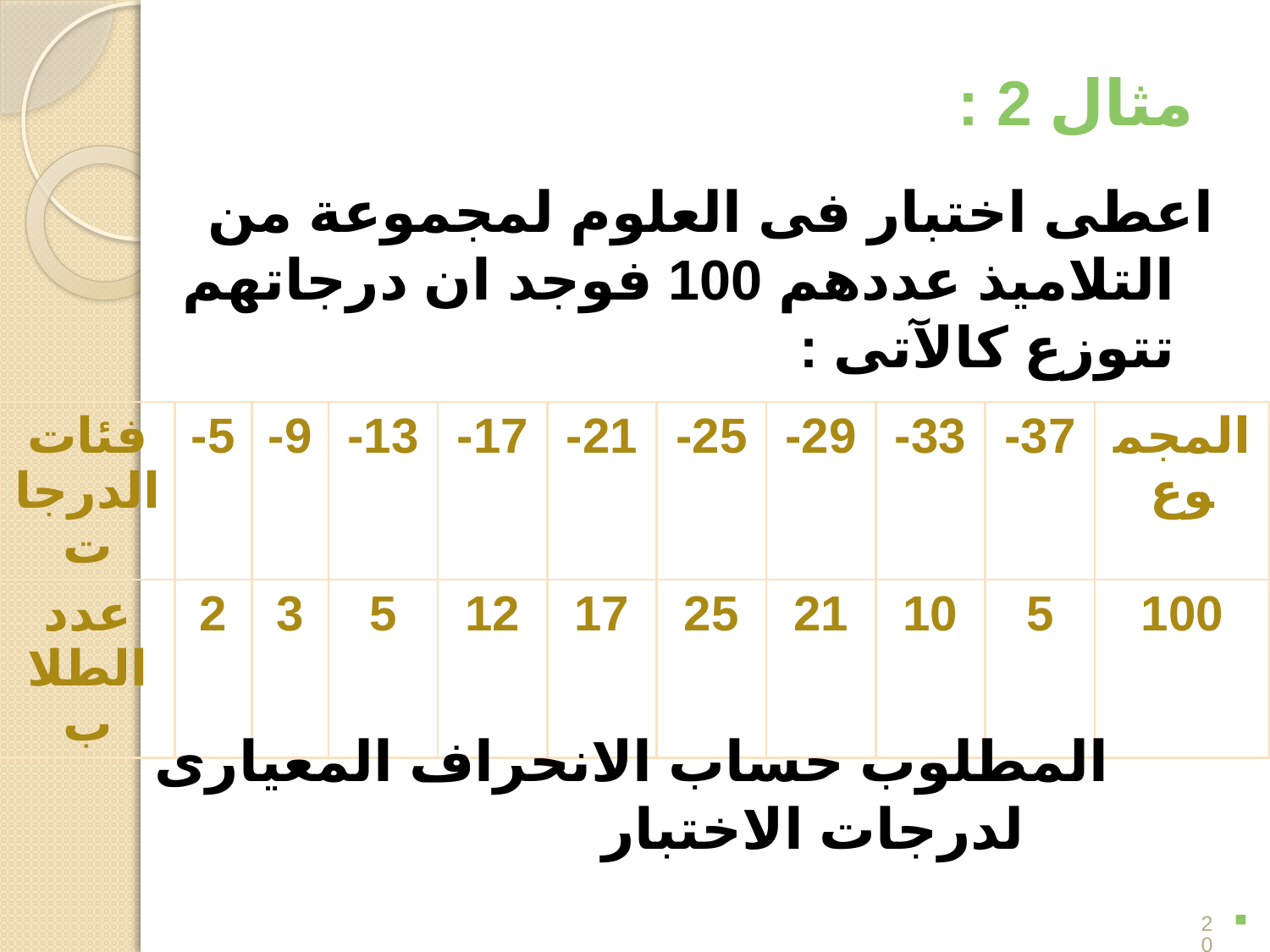

# مثال 2 :
اعطى اختبار فى العلوم لمجموعة من التلاميذ عددهم 100 فوجد ان درجاتهم تتوزع كالآتى :

| فئات الدرجات | 5- | 9- | 13- | 17- | 21- | 25- | 29- | 33- | 37- | المجموع |
| --- | --- | --- | --- | --- | --- | --- | --- | --- | --- | --- |
| عدد الطلاب | 2 | 3 | 5 | 12 | 17 | 25 | 21 | 10 | 5 | 100 |
المطلوب حساب الانحراف المعيارى لدرجات الاختبار
20